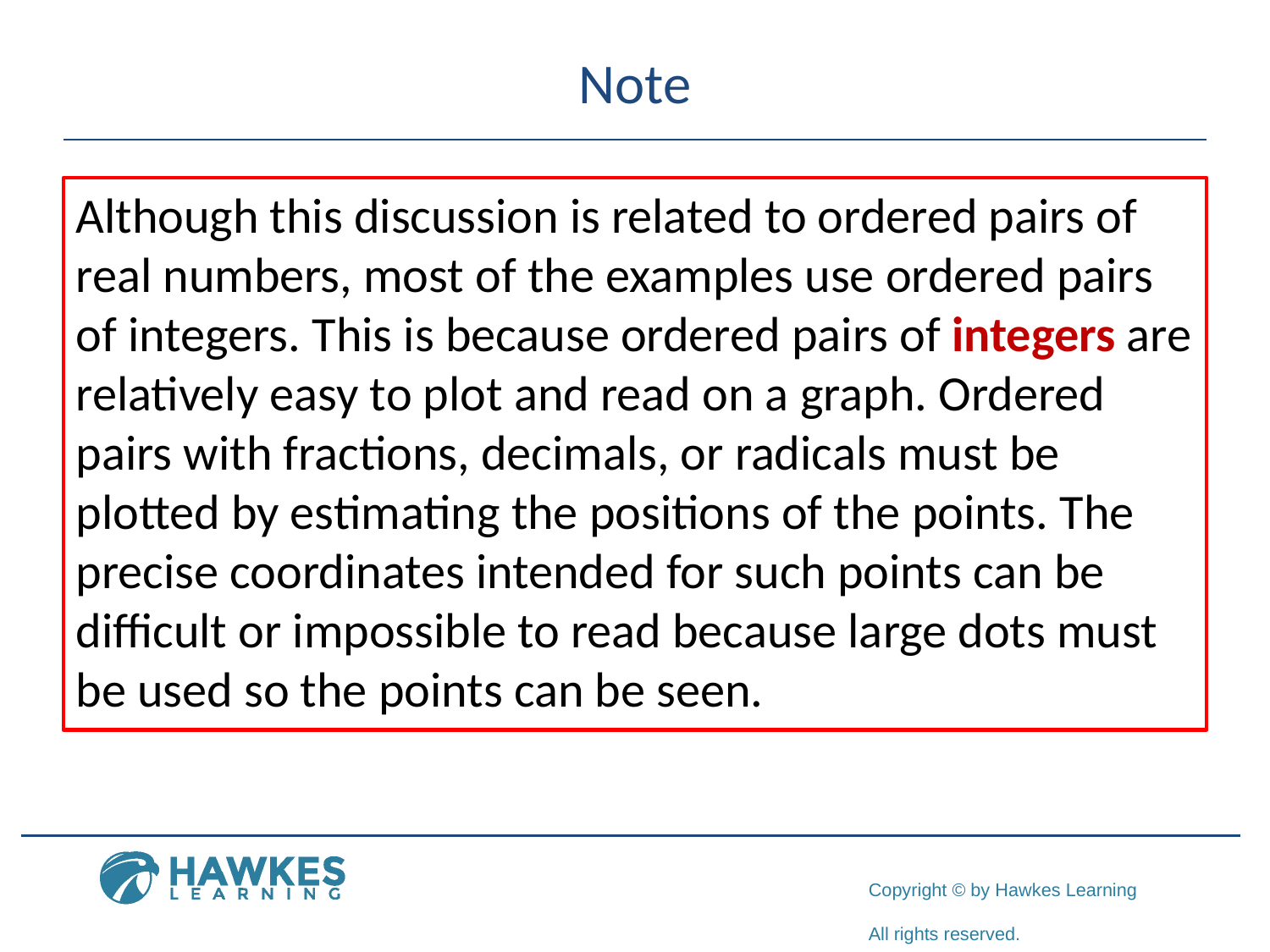

# Note
Although this discussion is related to ordered pairs of real numbers, most of the examples use ordered pairs of integers. This is because ordered pairs of integers are relatively easy to plot and read on a graph. Ordered pairs with fractions, decimals, or radicals must be plotted by estimating the positions of the points. The precise coordinates intended for such points can be difficult or impossible to read because large dots must be used so the points can be seen.